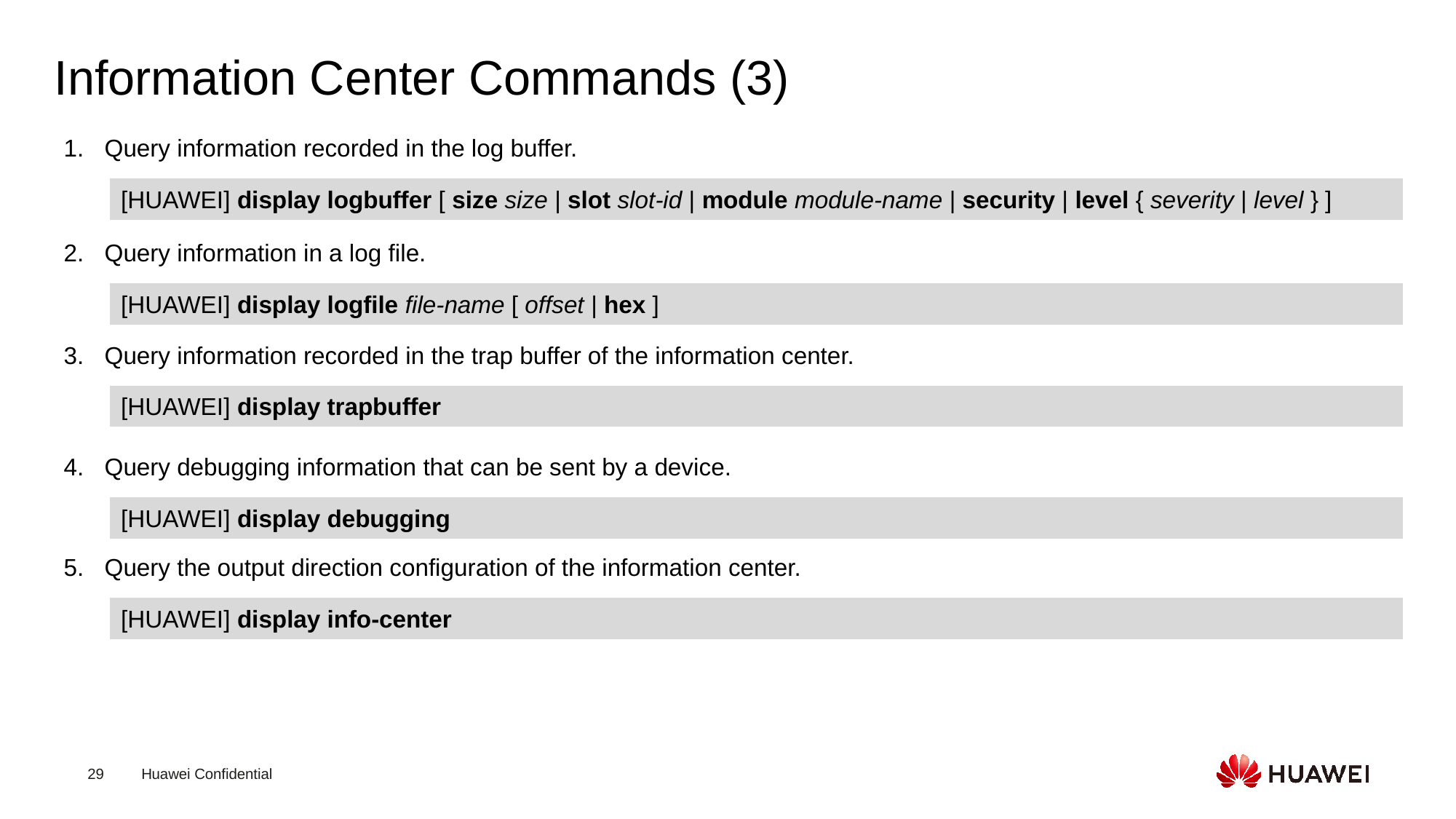

# Information Center Commands (3)
Query information recorded in the log buffer.
[HUAWEI] display logbuffer [ size size | slot slot-id | module module-name | security | level { severity | level } ]
Query information in a log file.
[HUAWEI] display logfile file-name [ offset | hex ]
Query information recorded in the trap buffer of the information center.
[HUAWEI] display trapbuffer
Query debugging information that can be sent by a device.
[HUAWEI] display debugging
Query the output direction configuration of the information center.
[HUAWEI] display info-center